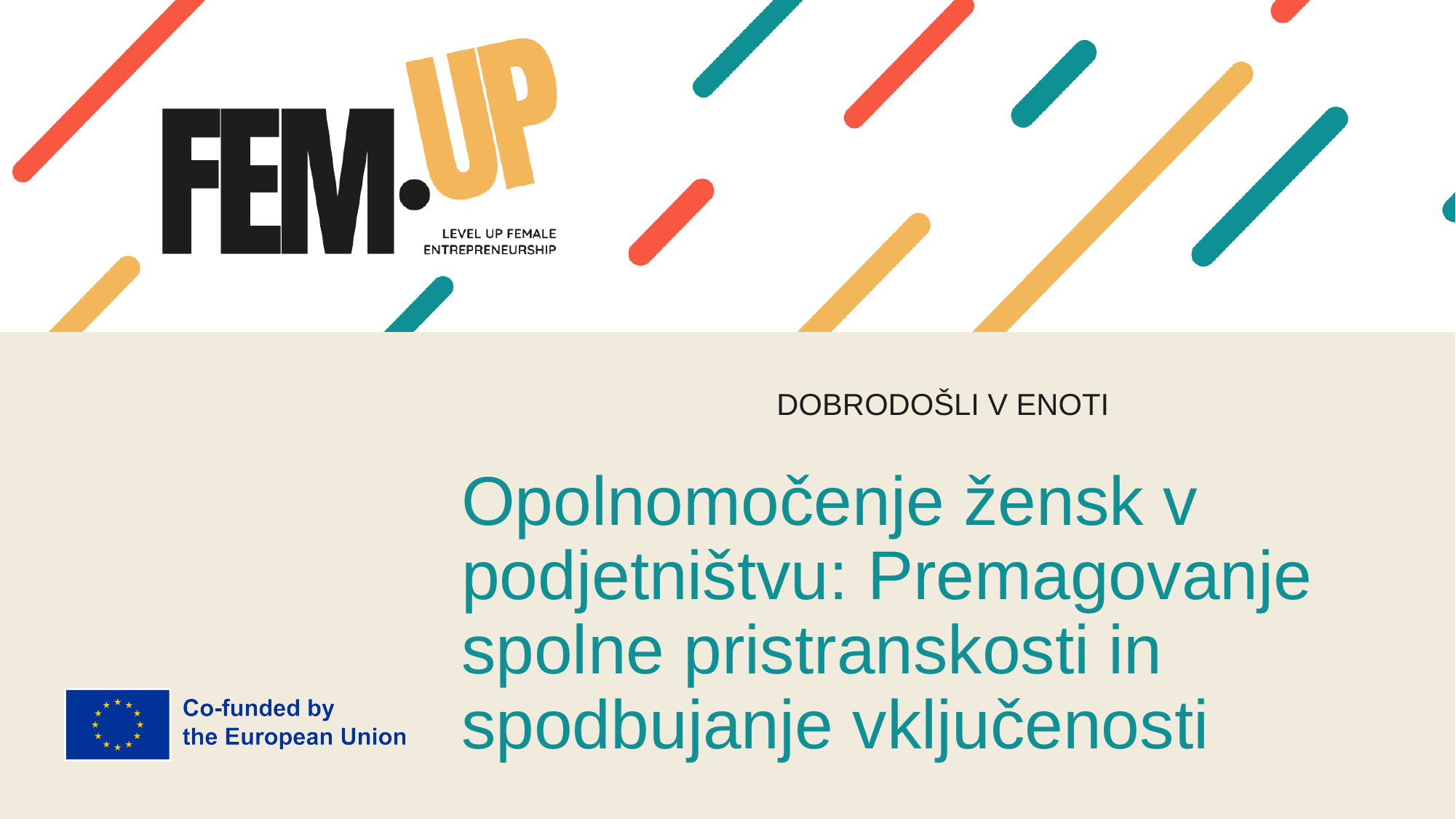

DOBRODOŠLI V ENOTI
# Opolnomočenje žensk v podjetništvu: Premagovanje spolne pristranskosti in spodbujanje vključenosti